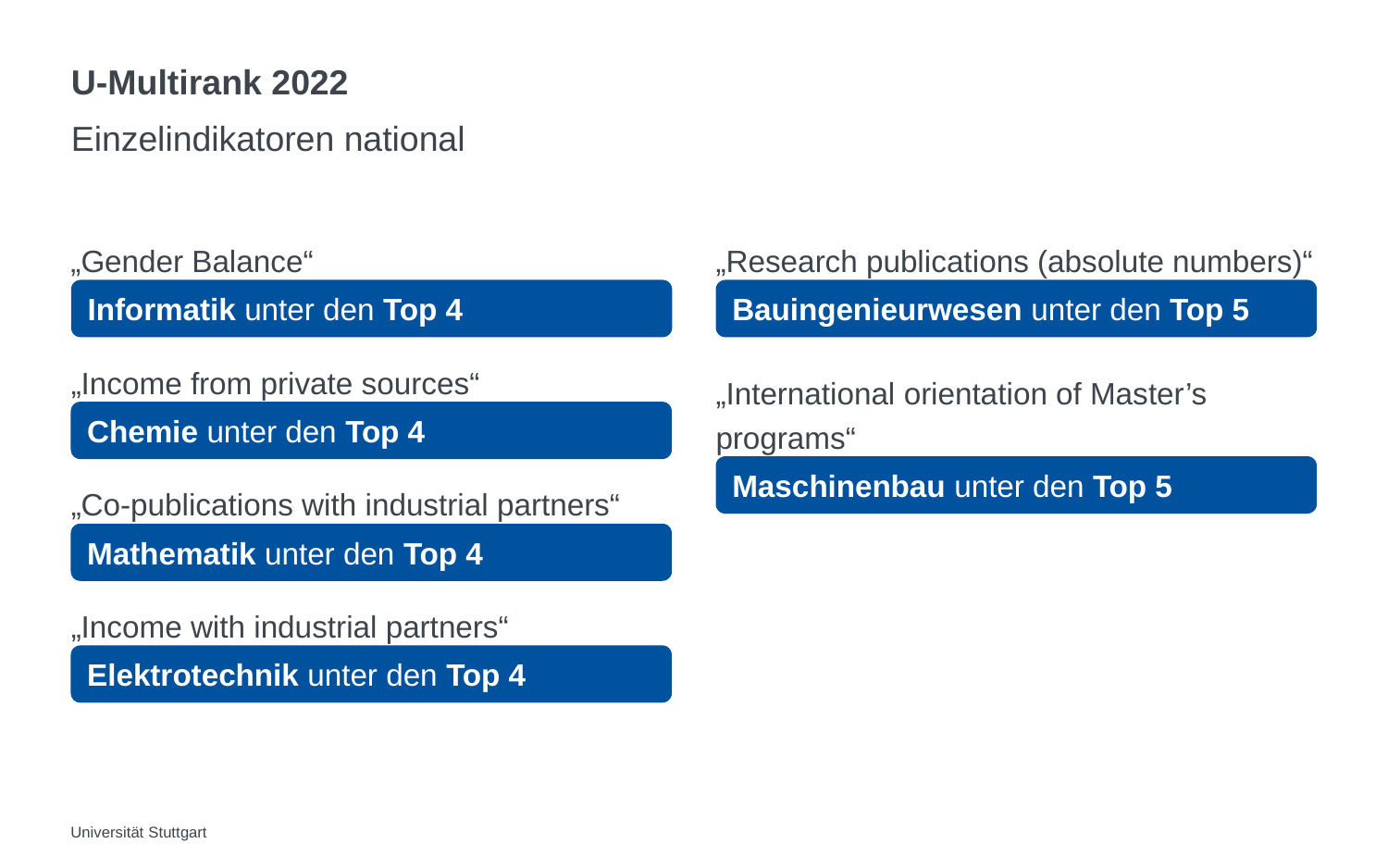

# U-Multirank 2022
Einzelindikatoren national
„Gender Balance“
„Research publications (absolute numbers)“
Informatik unter den Top 4
Bauingenieurwesen unter den Top 5
„International orientation of Master’s programs“
„Income from private sources“
Chemie unter den Top 4
Maschinenbau unter den Top 5
„Co-publications with industrial partners“
Mathematik unter den Top 4
„Income with industrial partners“
Elektrotechnik unter den Top 4
Universität Stuttgart